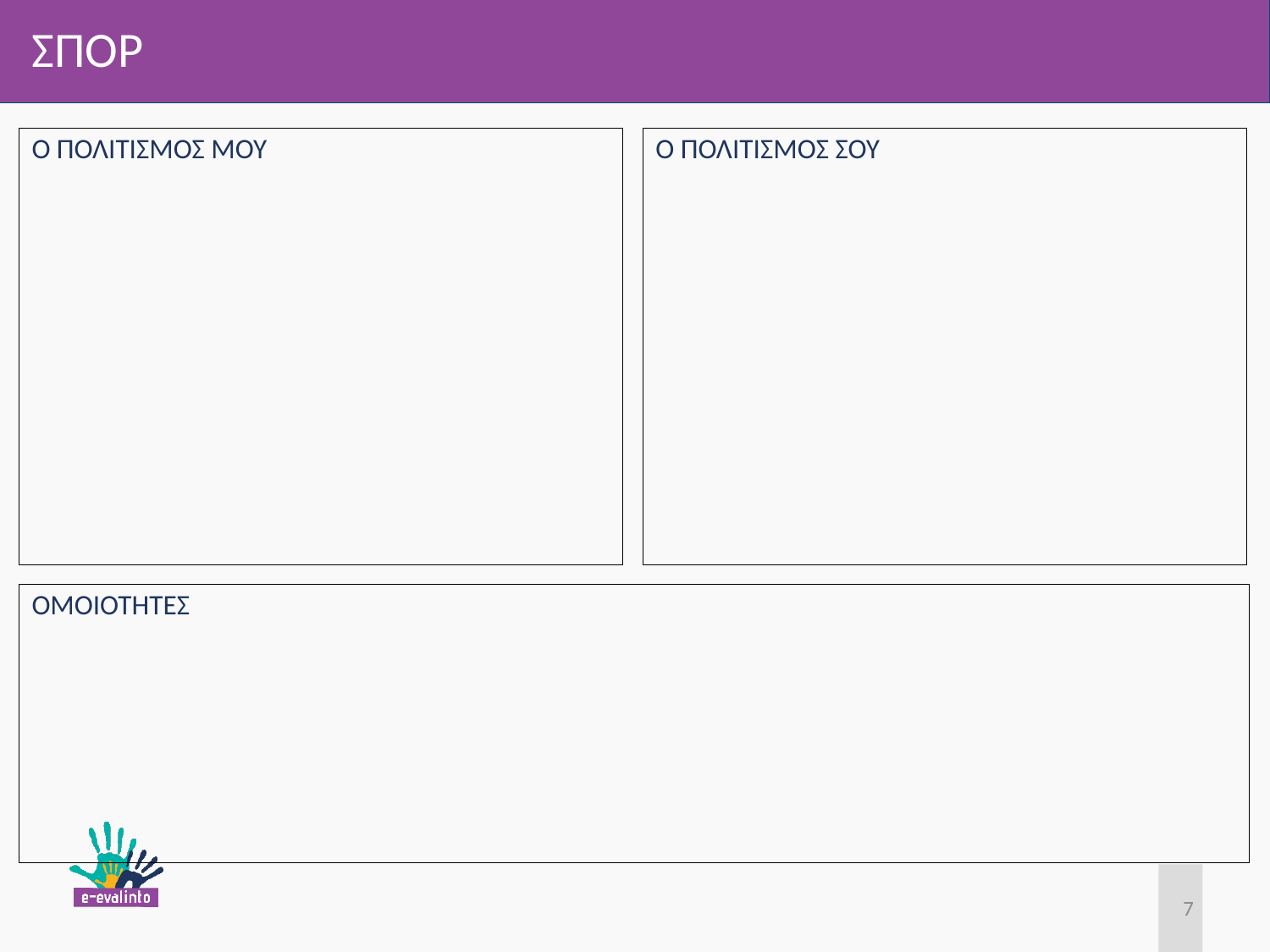

# ΣΠΟΡ
Ο ΠΟΛΙΤΙΣΜΟΣ ΜΟΥ
Ο ΠΟΛΙΤΙΣΜΟΣ ΣΟΥ
ΟΜΟΙΟΤΗΤΕΣ
7